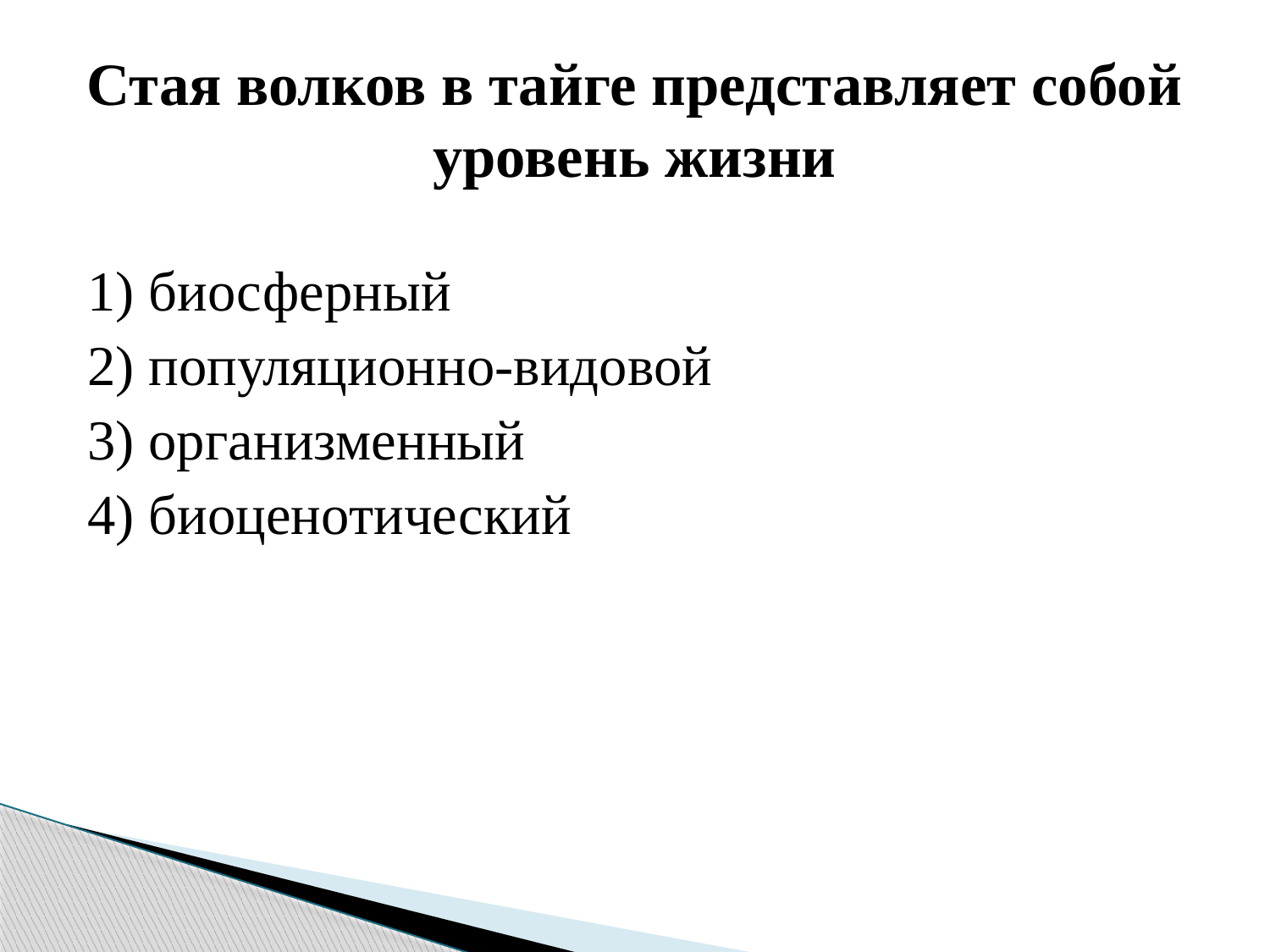

# Стая волков в тайге представляет собой уровень жизни
1) биосферный
2) популяционно-видовой
3) организменный
4) биоценотический